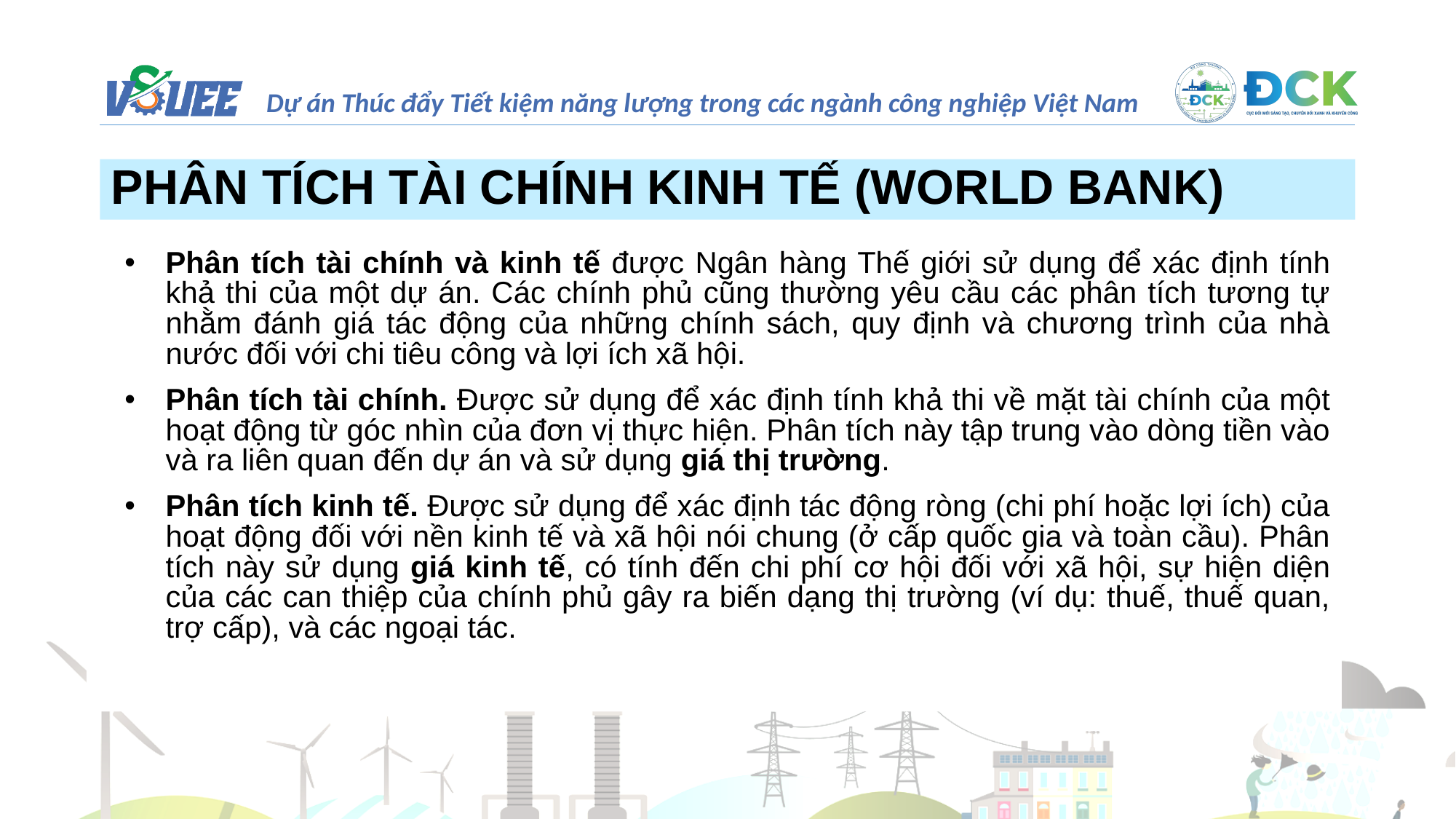

PHÂN TÍCH TÀI CHÍNH KINH TẾ (WORLD BANK)
Phân tích tài chính và kinh tế được Ngân hàng Thế giới sử dụng để xác định tính khả thi của một dự án. Các chính phủ cũng thường yêu cầu các phân tích tương tự nhằm đánh giá tác động của những chính sách, quy định và chương trình của nhà nước đối với chi tiêu công và lợi ích xã hội.
Phân tích tài chính. Được sử dụng để xác định tính khả thi về mặt tài chính của một hoạt động từ góc nhìn của đơn vị thực hiện. Phân tích này tập trung vào dòng tiền vào và ra liên quan đến dự án và sử dụng giá thị trường.
Phân tích kinh tế. Được sử dụng để xác định tác động ròng (chi phí hoặc lợi ích) của hoạt động đối với nền kinh tế và xã hội nói chung (ở cấp quốc gia và toàn cầu). Phân tích này sử dụng giá kinh tế, có tính đến chi phí cơ hội đối với xã hội, sự hiện diện của các can thiệp của chính phủ gây ra biến dạng thị trường (ví dụ: thuế, thuế quan, trợ cấp), và các ngoại tác.